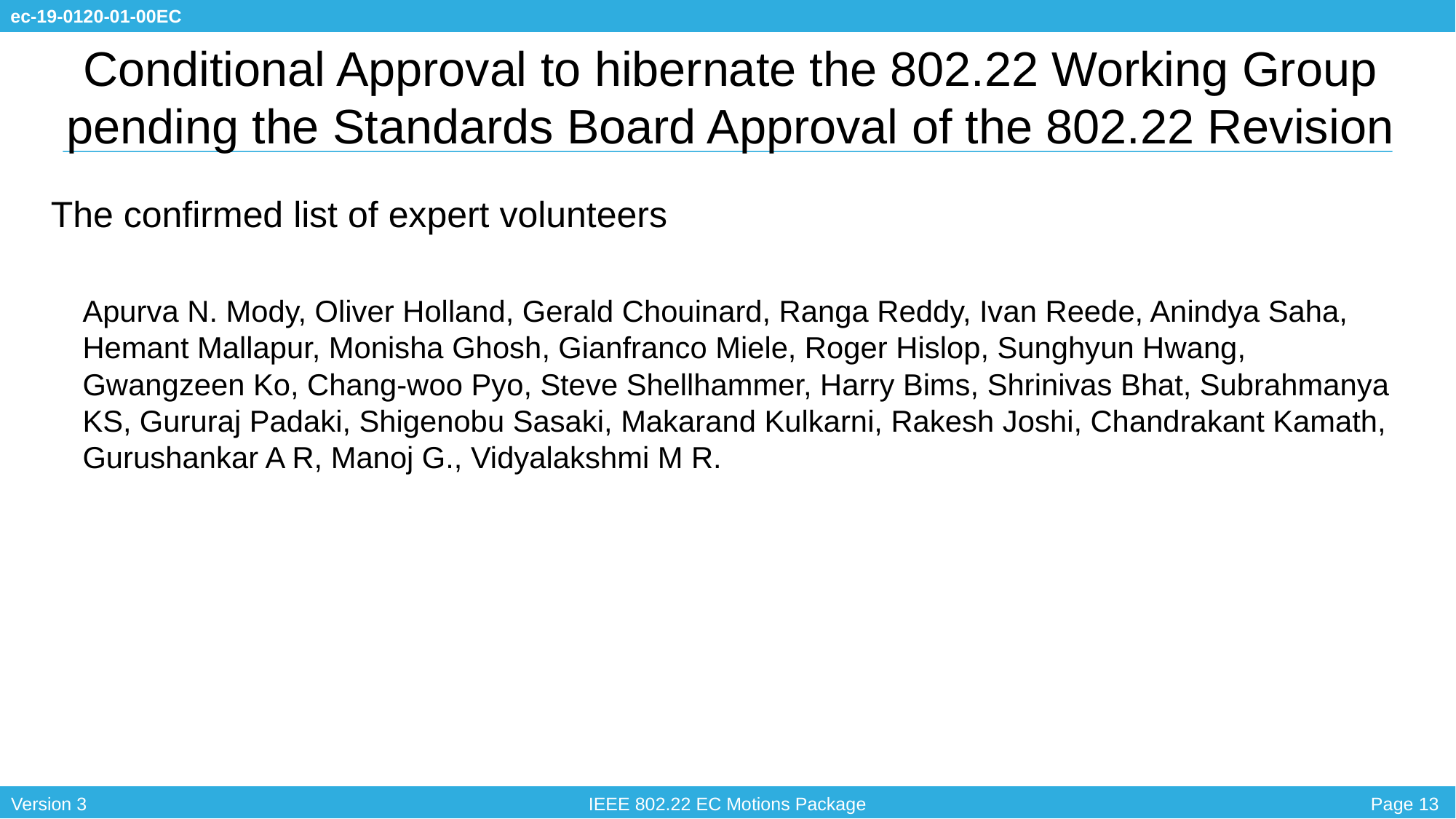

# Conditional Approval to hibernate the 802.22 Working Group pending the Standards Board Approval of the 802.22 Revision
The confirmed list of expert volunteers

Apurva N. Mody, Oliver Holland, Gerald Chouinard, Ranga Reddy, Ivan Reede, Anindya Saha, Hemant Mallapur, Monisha Ghosh, Gianfranco Miele, Roger Hislop, Sunghyun Hwang, Gwangzeen Ko, Chang-woo Pyo, Steve Shellhammer, Harry Bims, Shrinivas Bhat, Subrahmanya KS, Gururaj Padaki, Shigenobu Sasaki, Makarand Kulkarni, Rakesh Joshi, Chandrakant Kamath, Gurushankar A R, Manoj G., Vidyalakshmi M R.